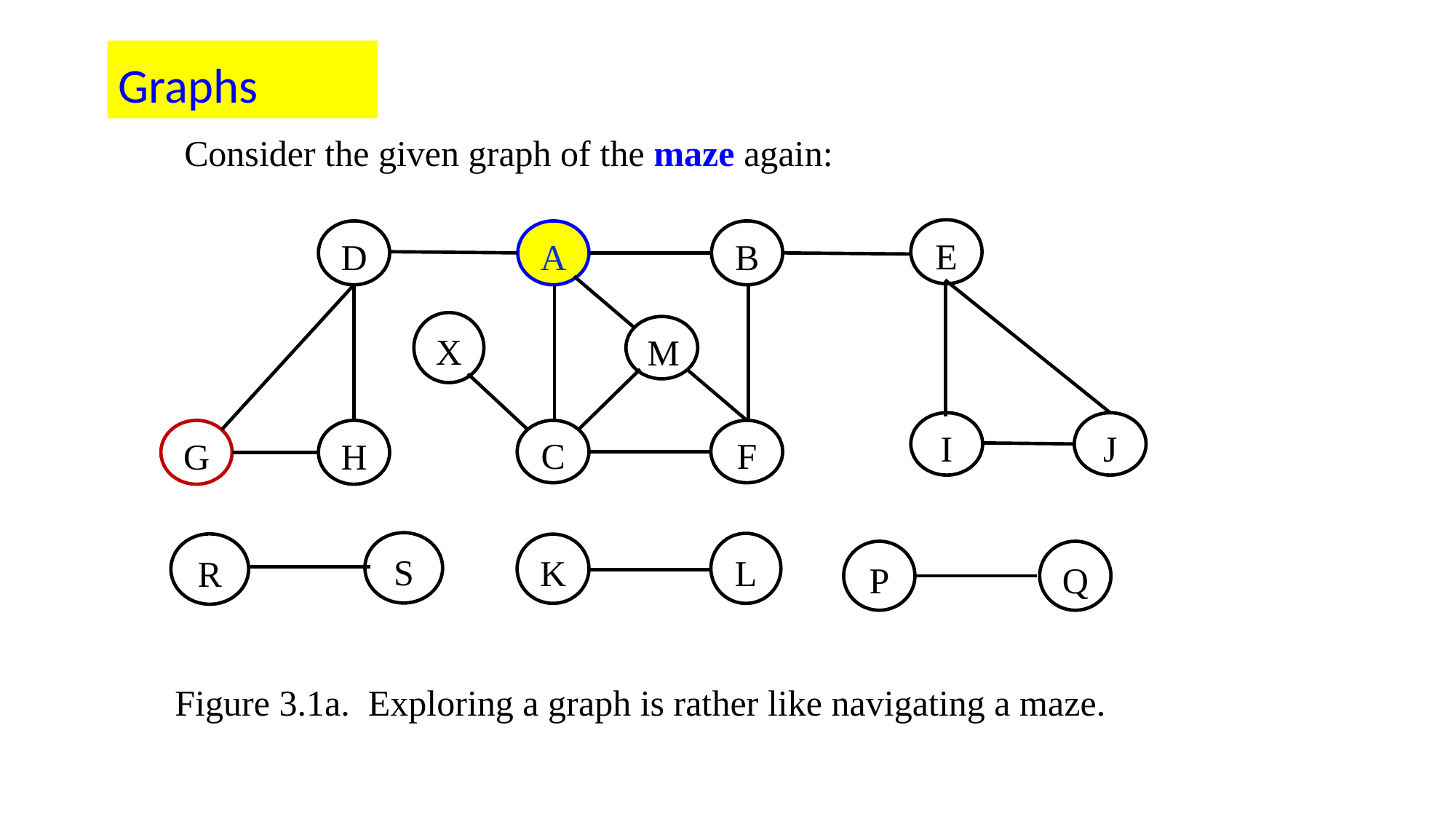

Graphs
Consider the given graph of the maze again:
E
D
A
B
X
M
I
J
G
H
C
F
S
L
R
K
P
Q
Figure 3.1a.  Exploring a graph is rather like navigating a maze.